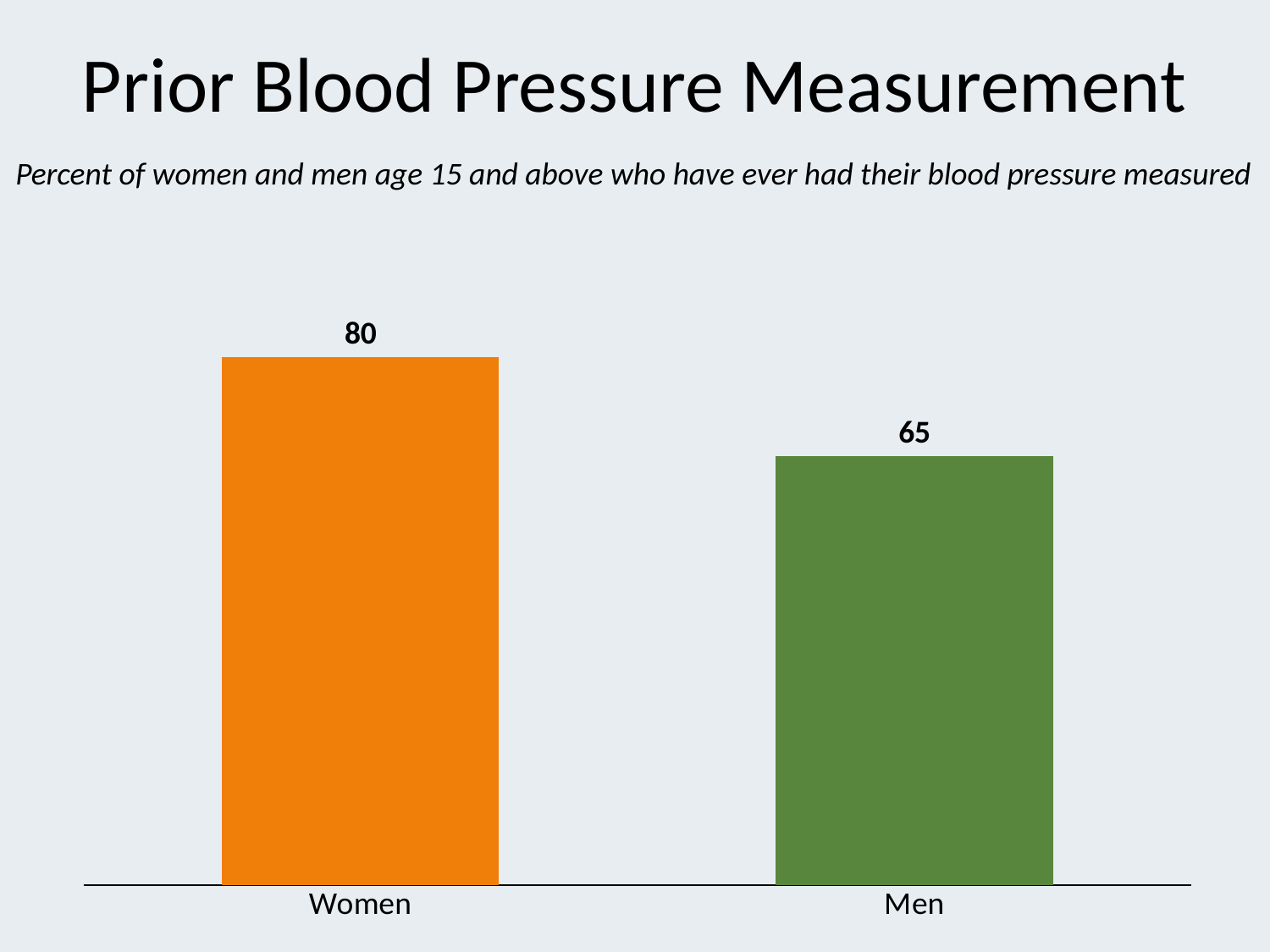

# Prior Blood Pressure Measurement
Percent of women and men age 15 and above who have ever had their blood pressure measured

### Chart

| Category | Column1 |
|---|---|
| Women | 80.0 |
| Men | 65.0 |